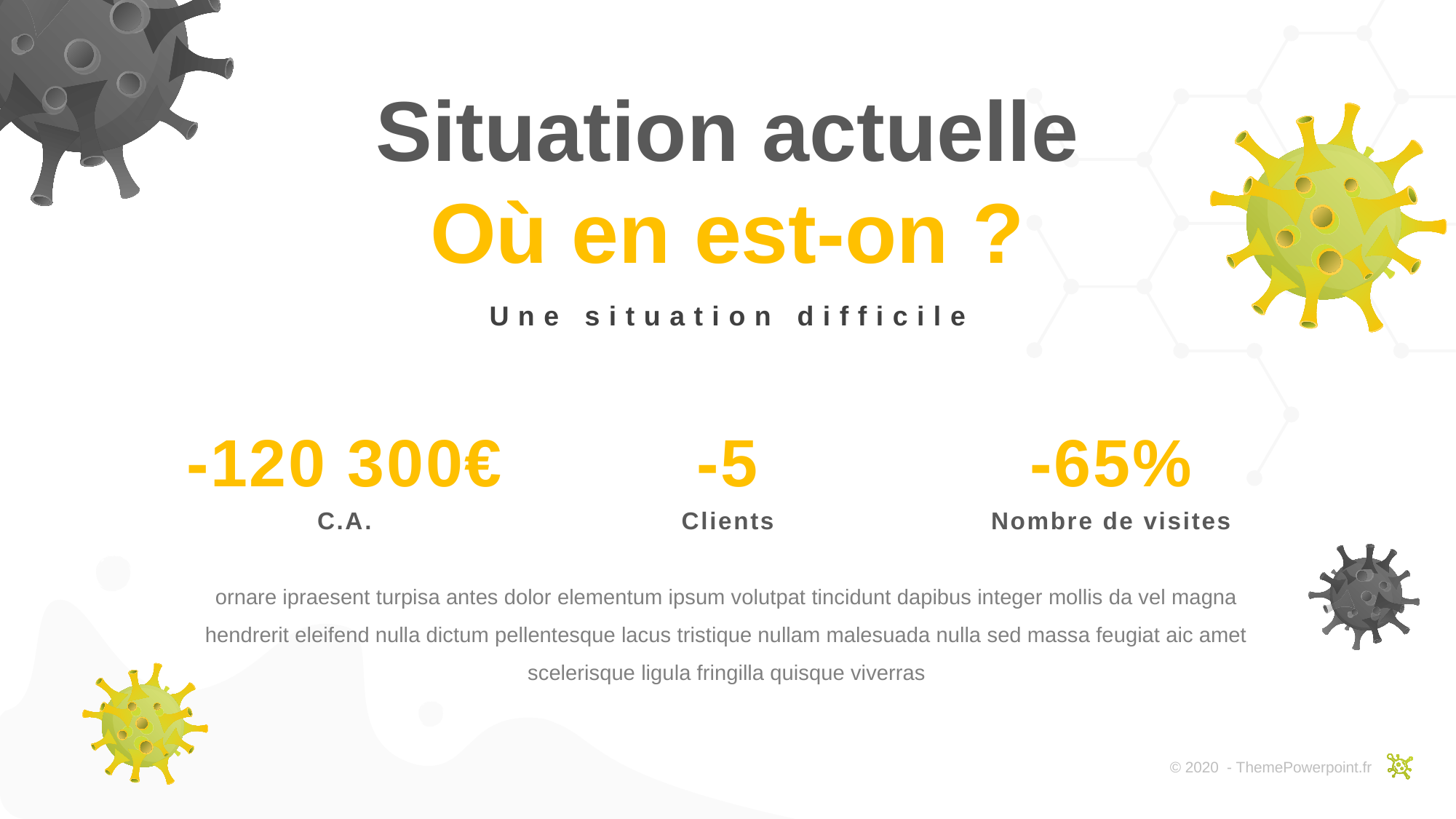

Situation actuelle
Où en est-on ?

Une situation difficile
-120 300€
C.A.
-5
Clients
-65%
Nombre de visites

ornare ipraesent turpisa antes dolor elementum ipsum volutpat tincidunt dapibus integer mollis da vel magna hendrerit eleifend nulla dictum pellentesque lacus tristique nullam malesuada nulla sed massa feugiat aic amet scelerisque ligula fringilla quisque viverras